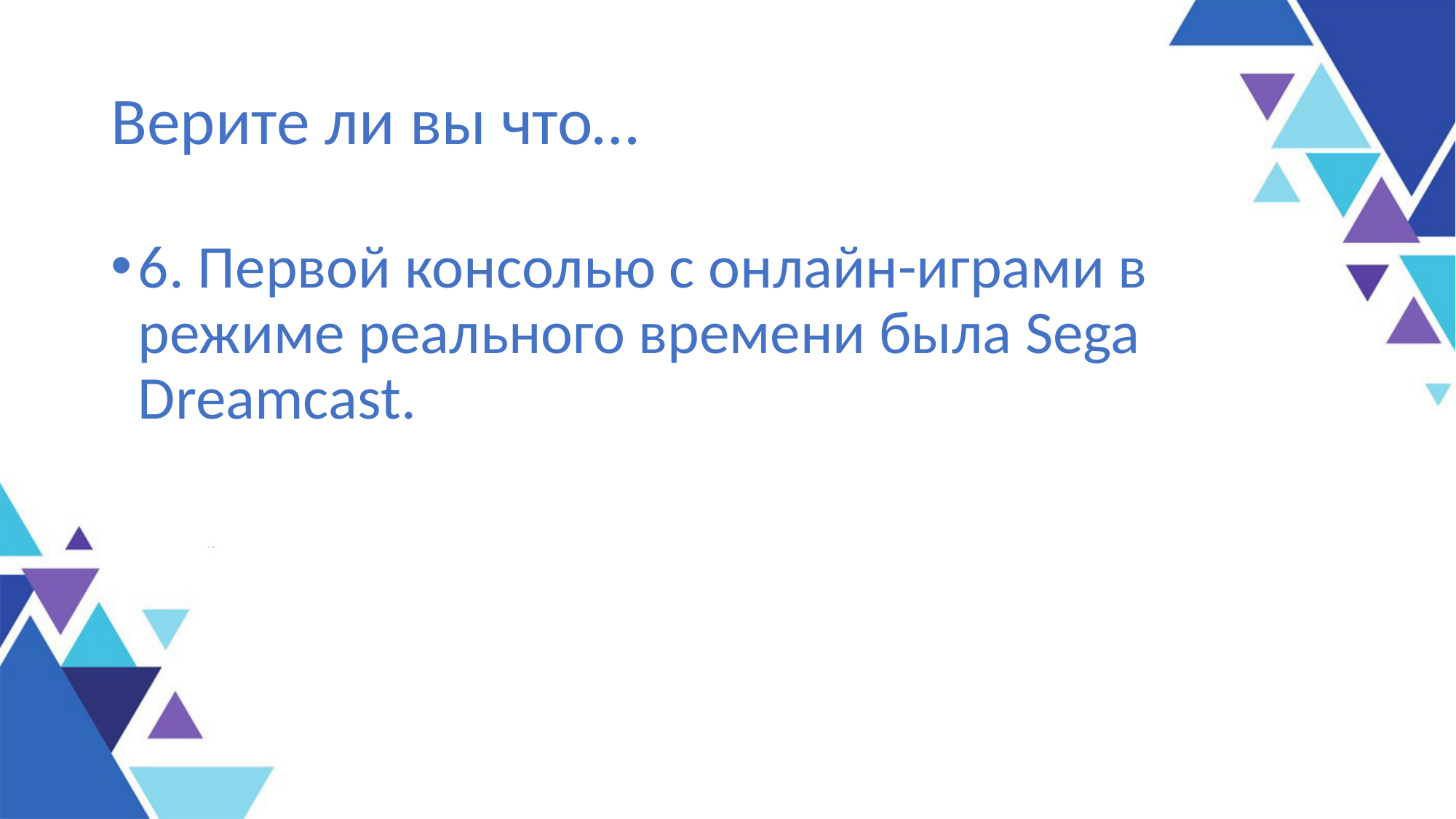

# Верите ли вы что…
6. Первой консолью с онлайн-играми в режиме реального времени была Sega Dreamcast.